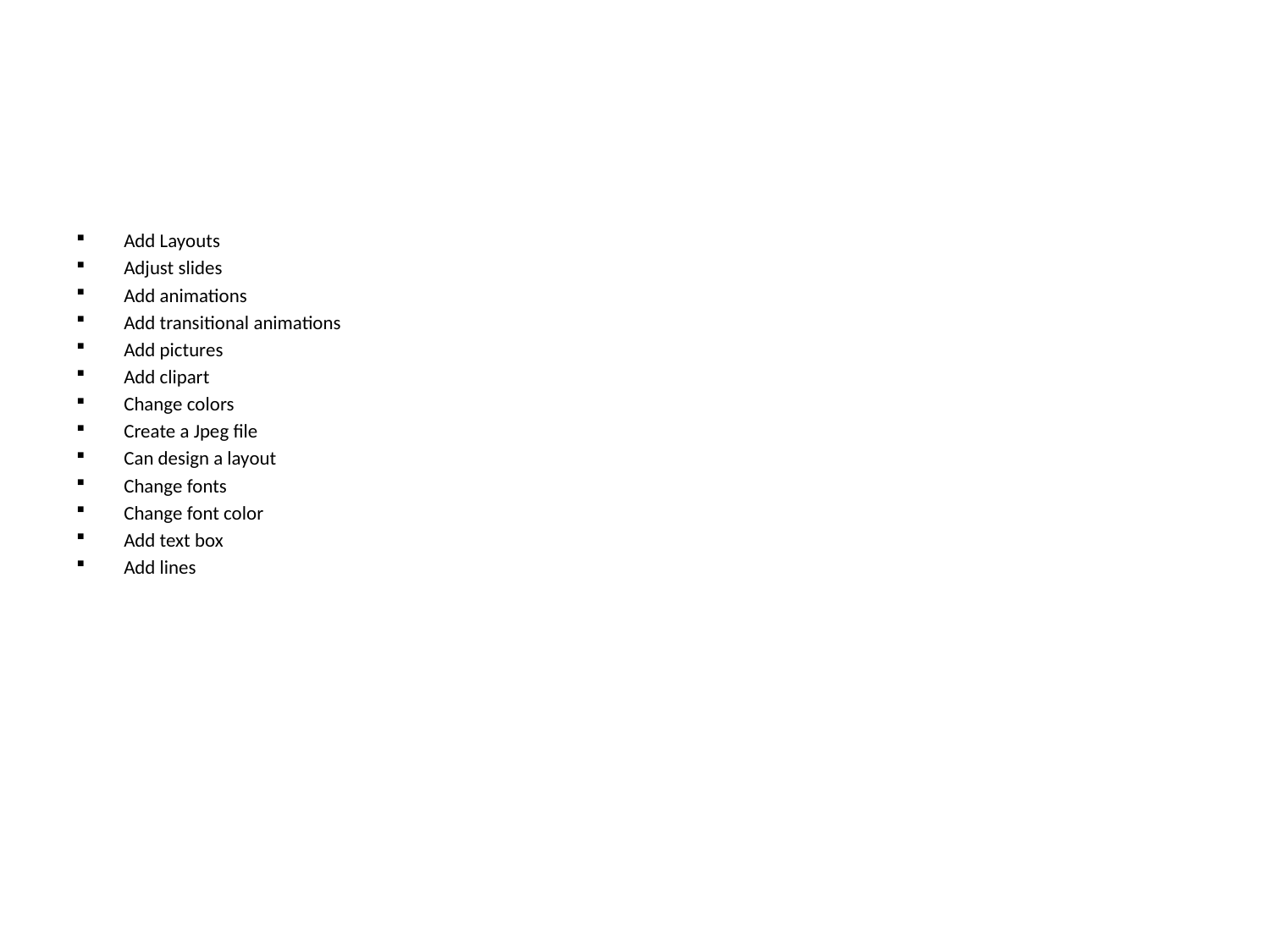

#
Add Layouts
Adjust slides
Add animations
Add transitional animations
Add pictures
Add clipart
Change colors
Create a Jpeg file
Can design a layout
Change fonts
Change font color
Add text box
Add lines